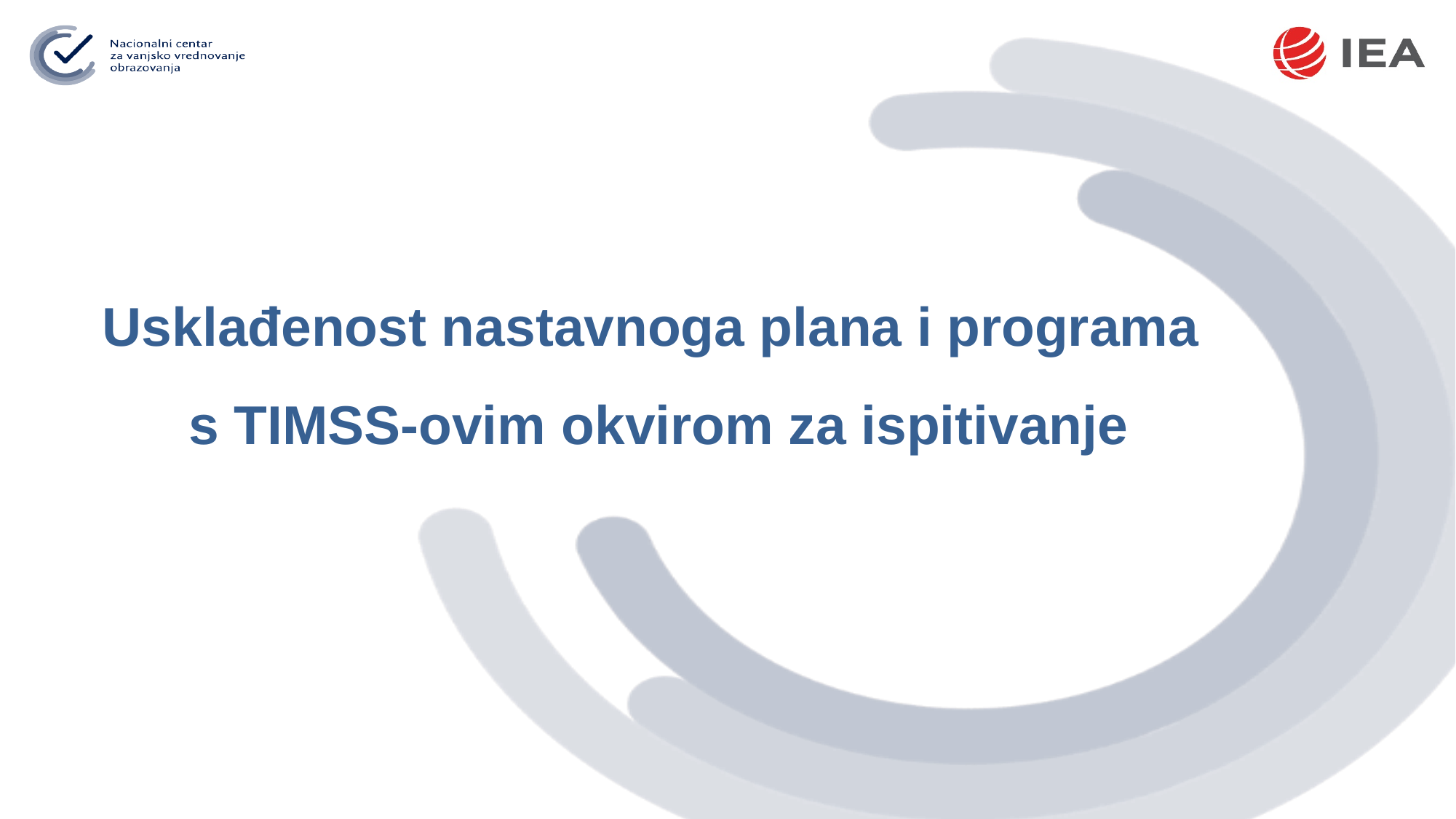

Usklađenost nastavnoga plana i programa
s TIMSS-ovim okvirom za ispitivanje